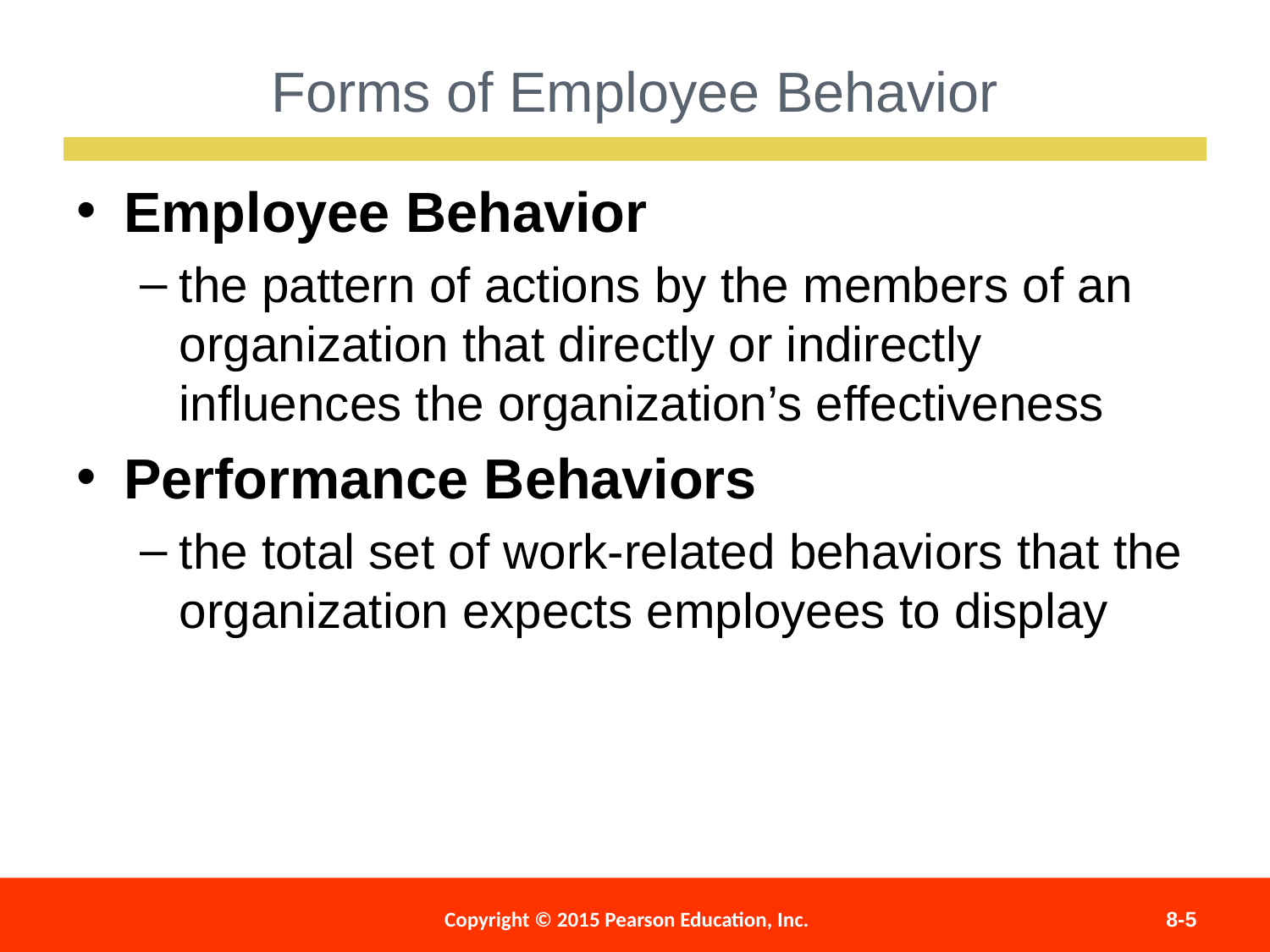

Forms of Employee Behavior
Employee Behavior
the pattern of actions by the members of an organization that directly or indirectly influences the organization’s effectiveness
Performance Behaviors
the total set of work-related behaviors that the organization expects employees to display